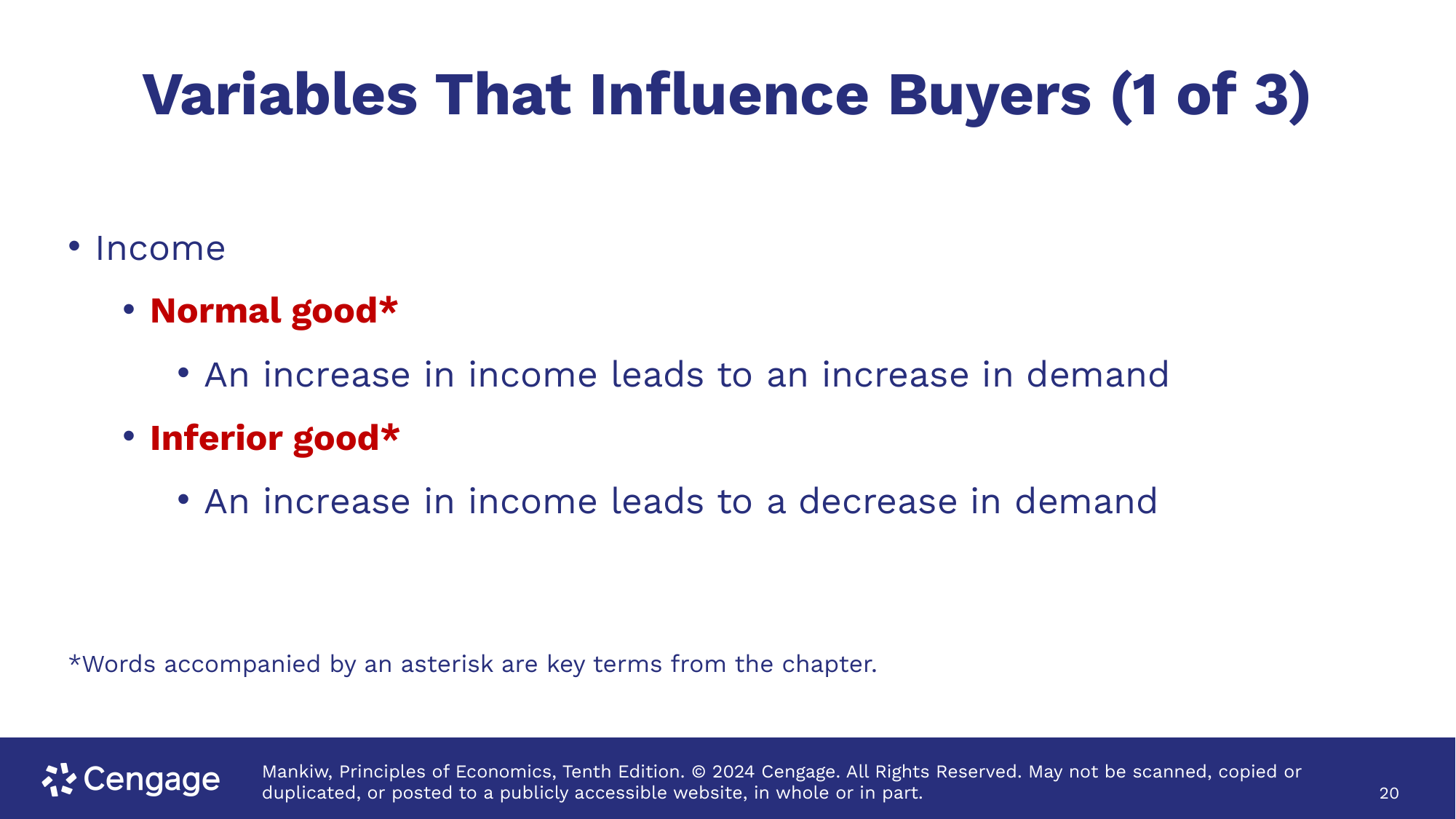

# Variables That Influence Buyers (1 of 3)
Income
Normal good*
An increase in income leads to an increase in demand
Inferior good*
An increase in income leads to a decrease in demand
*Words accompanied by an asterisk are key terms from the chapter.